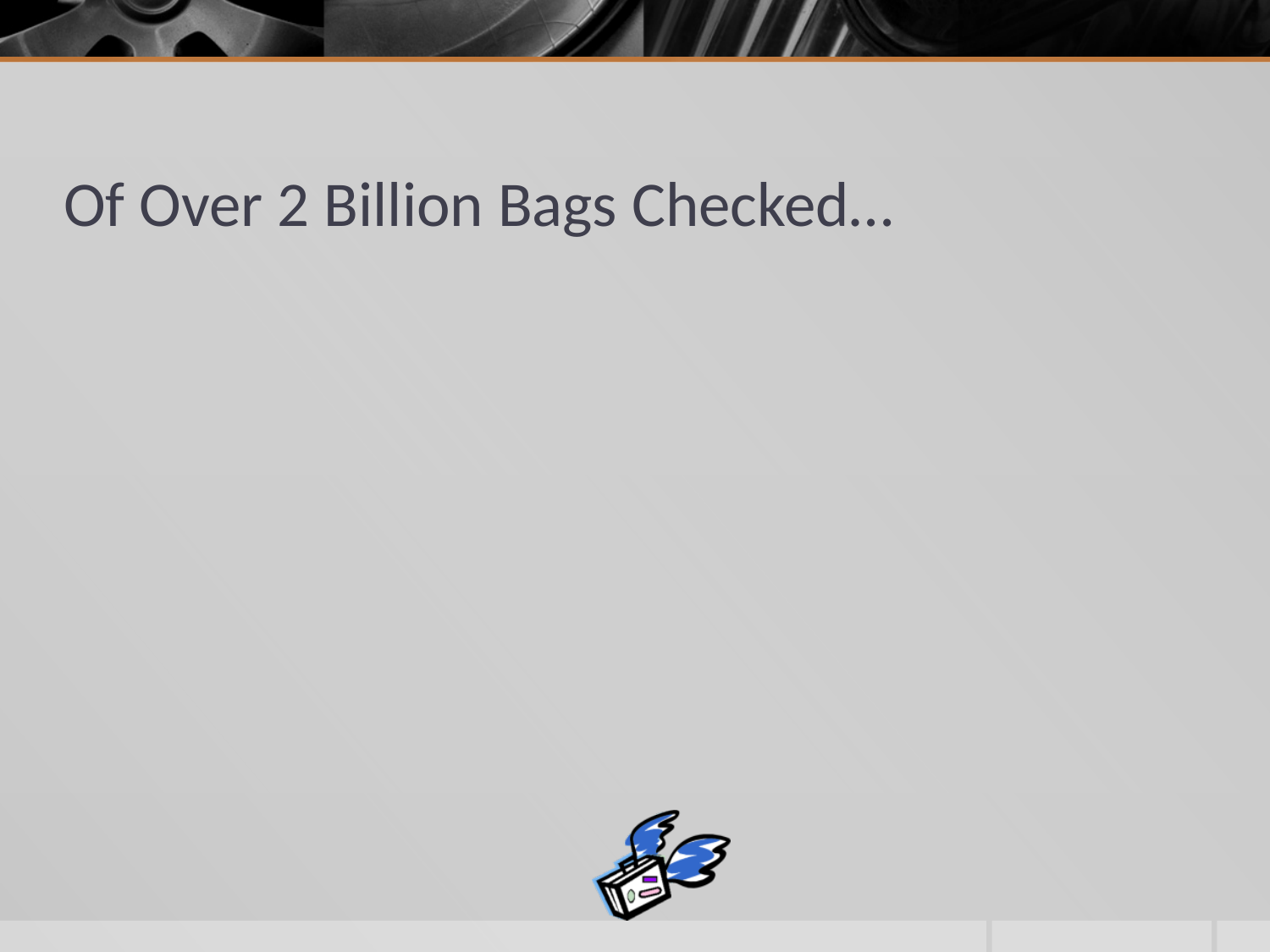

# Of Over 2 Billion Bags Checked…